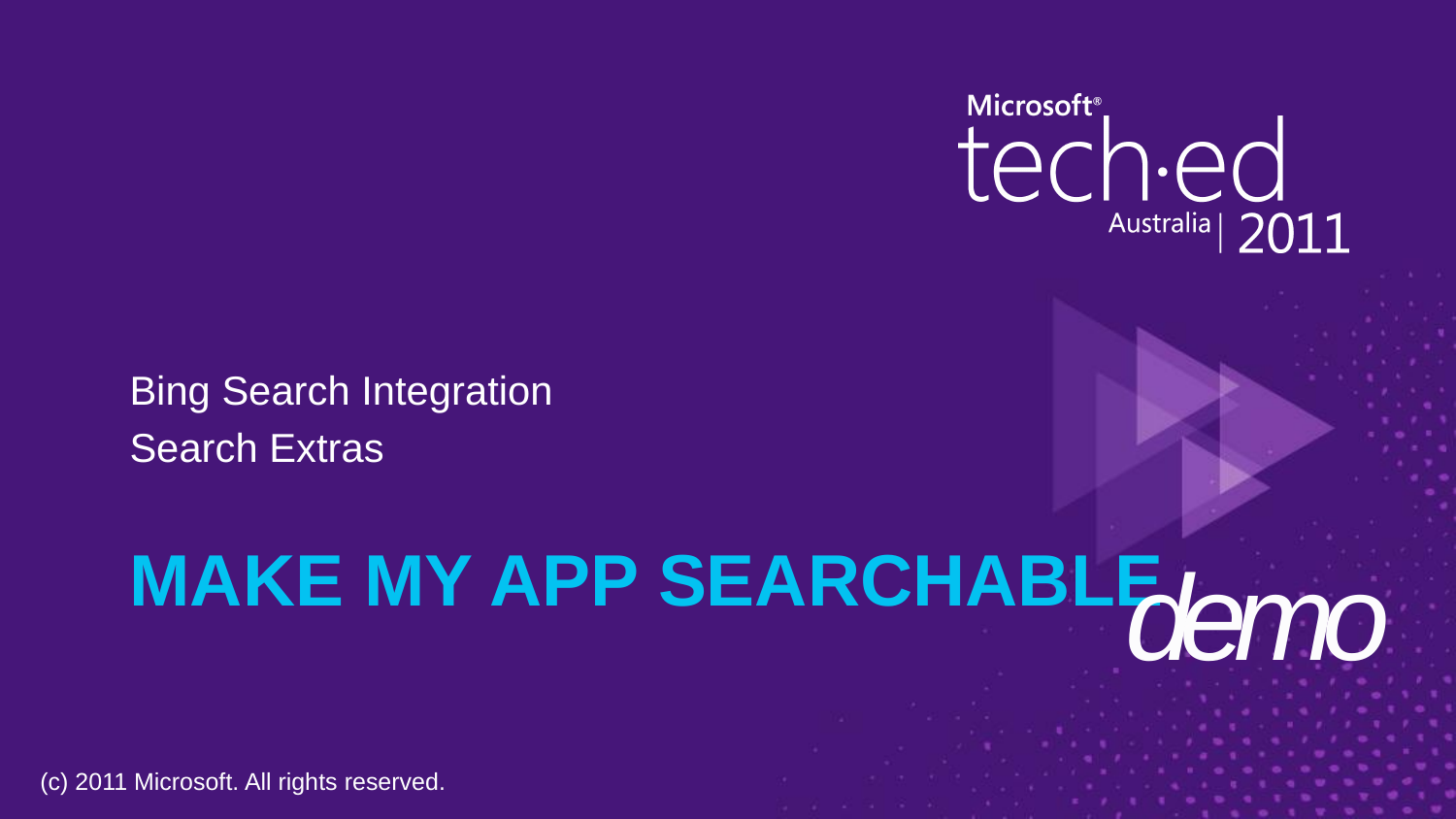

Bing Search Integration
Search Extras
# Make My App Searchable
demo
(c) 2011 Microsoft. All rights reserved.